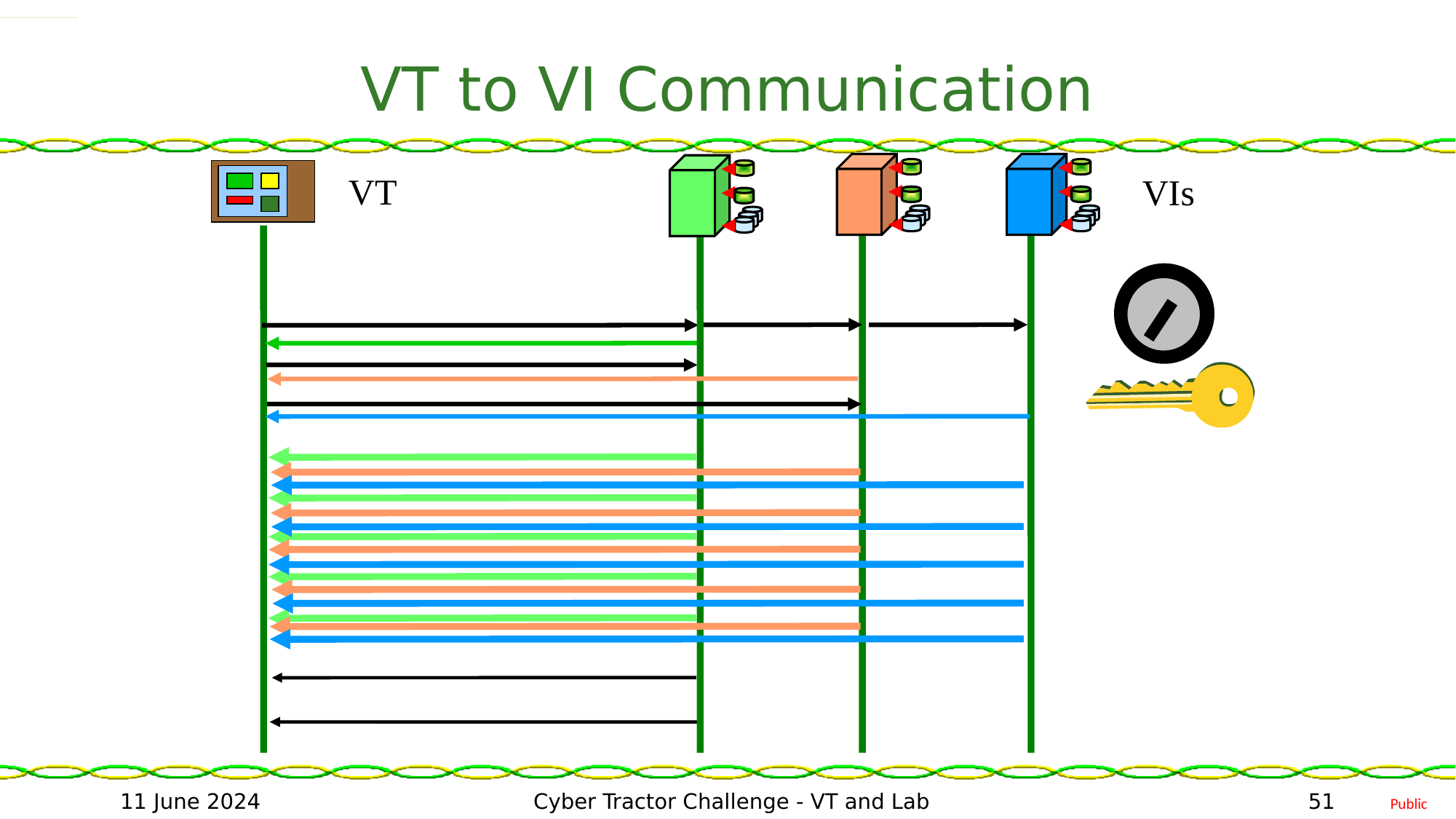

# VT to VI Communication

VT
VIs

123.4

11 June 2024
Cyber Tractor Challenge - VT and Lab
51